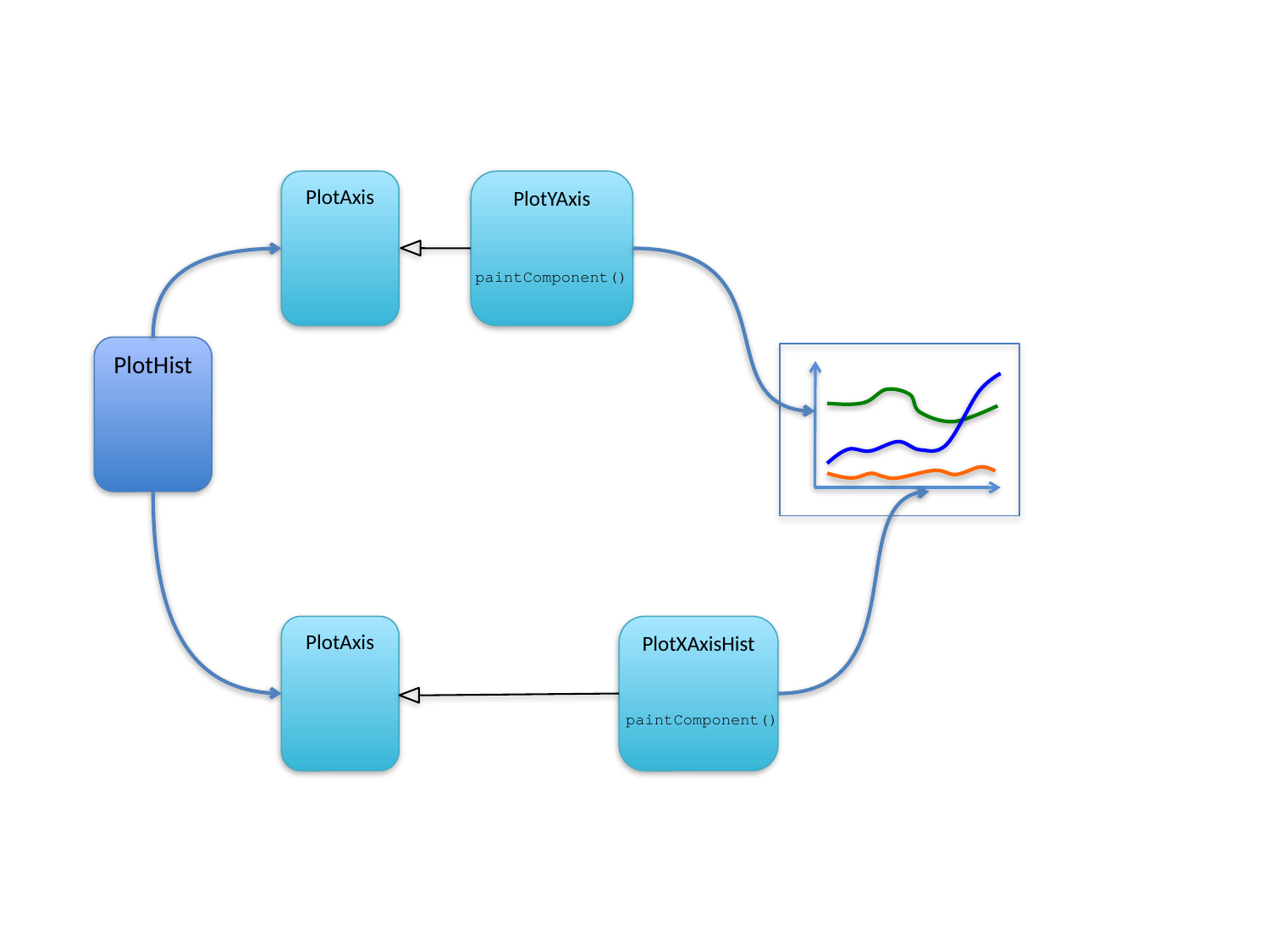

PlotAxis
PlotYAxis

paintComponent()
PlotHist

PlotAxis
PlotXAxisHist

paintComponent()